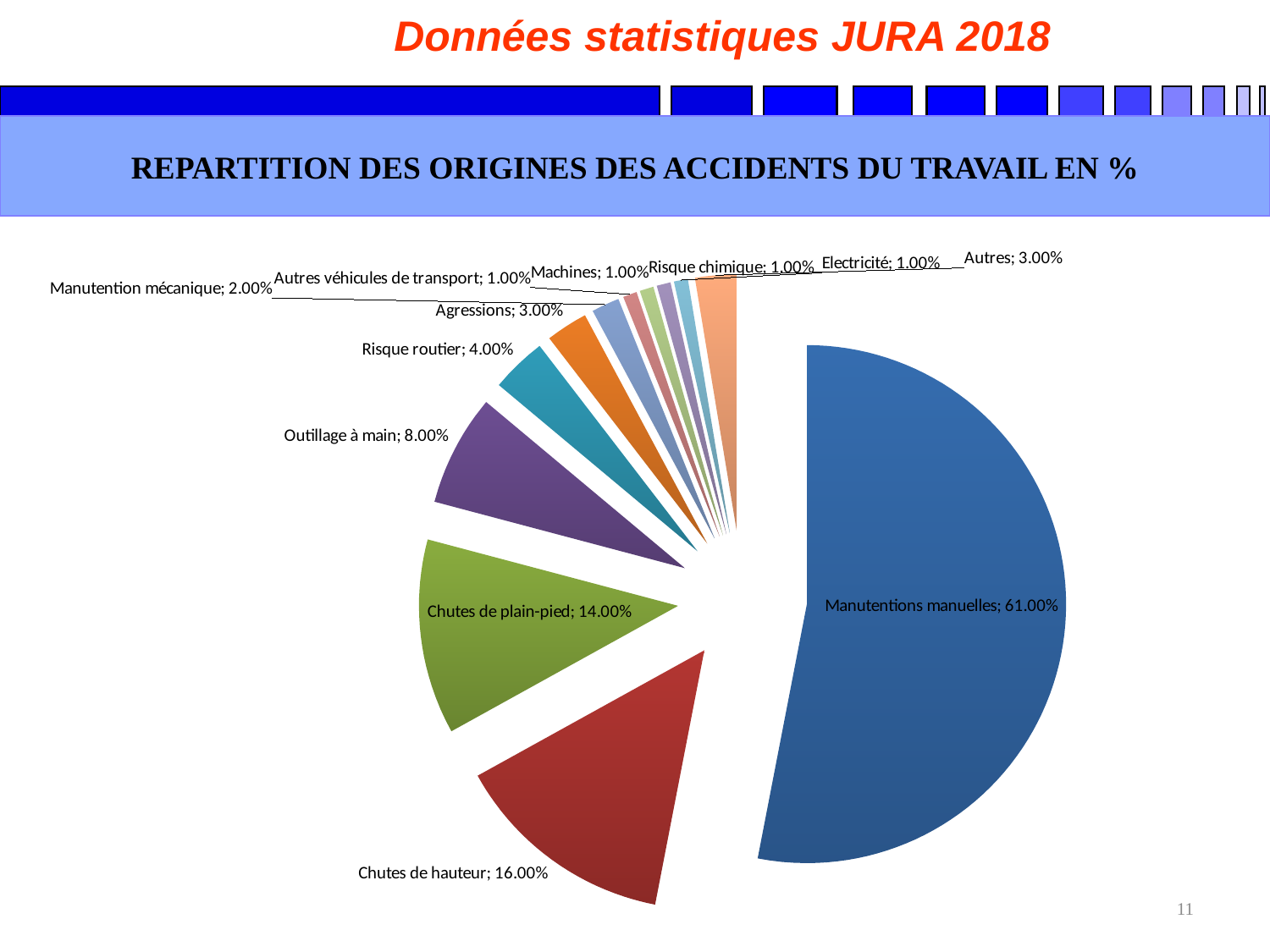

Données statistiques JURA 2018

REPARTITION DES ORIGINES DES ACCIDENTS DU TRAVAIL EN %

### Chart

| Category | Origine des accidents |
|---|---|
| Manutentions manuelles | 0.61 |
| Chutes de hauteur | 0.16 |
| Chutes de plain-pied | 0.14 |
| Outillage à main | 0.08 |
| Risque routier | 0.04 |
| Agressions | 0.03 |
| Manutention mécanique | 0.02 |
| Autres véhicules de transport | 0.01 |
| Machines | 0.01 |
| Risque chimique | 0.01 |
| Electricité | 0.01 |
| Autres | 0.03 |
11